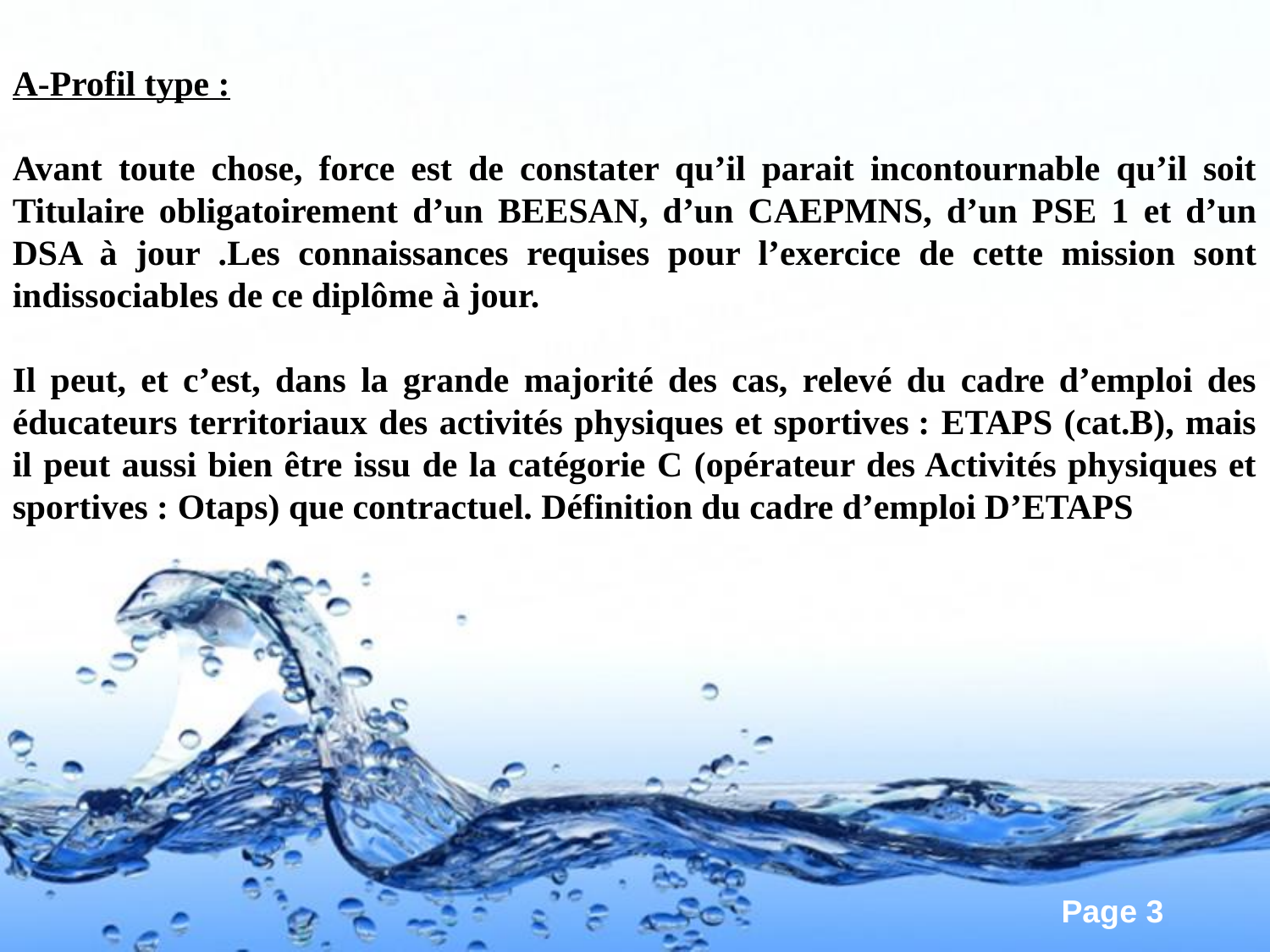

A-Profil type :

Avant toute chose, force est de constater qu’il parait incontournable qu’il soit Titulaire obligatoirement d’un BEESAN, d’un CAEPMNS, d’un PSE 1 et d’un DSA à jour .Les connaissances requises pour l’exercice de cette mission sont indissociables de ce diplôme à jour.

Il peut, et c’est, dans la grande majorité des cas, relevé du cadre d’emploi des éducateurs territoriaux des activités physiques et sportives : ETAPS (cat.B), mais il peut aussi bien être issu de la catégorie C (opérateur des Activités physiques et sportives : Otaps) que contractuel. Définition du cadre d’emploi D’ETAPS